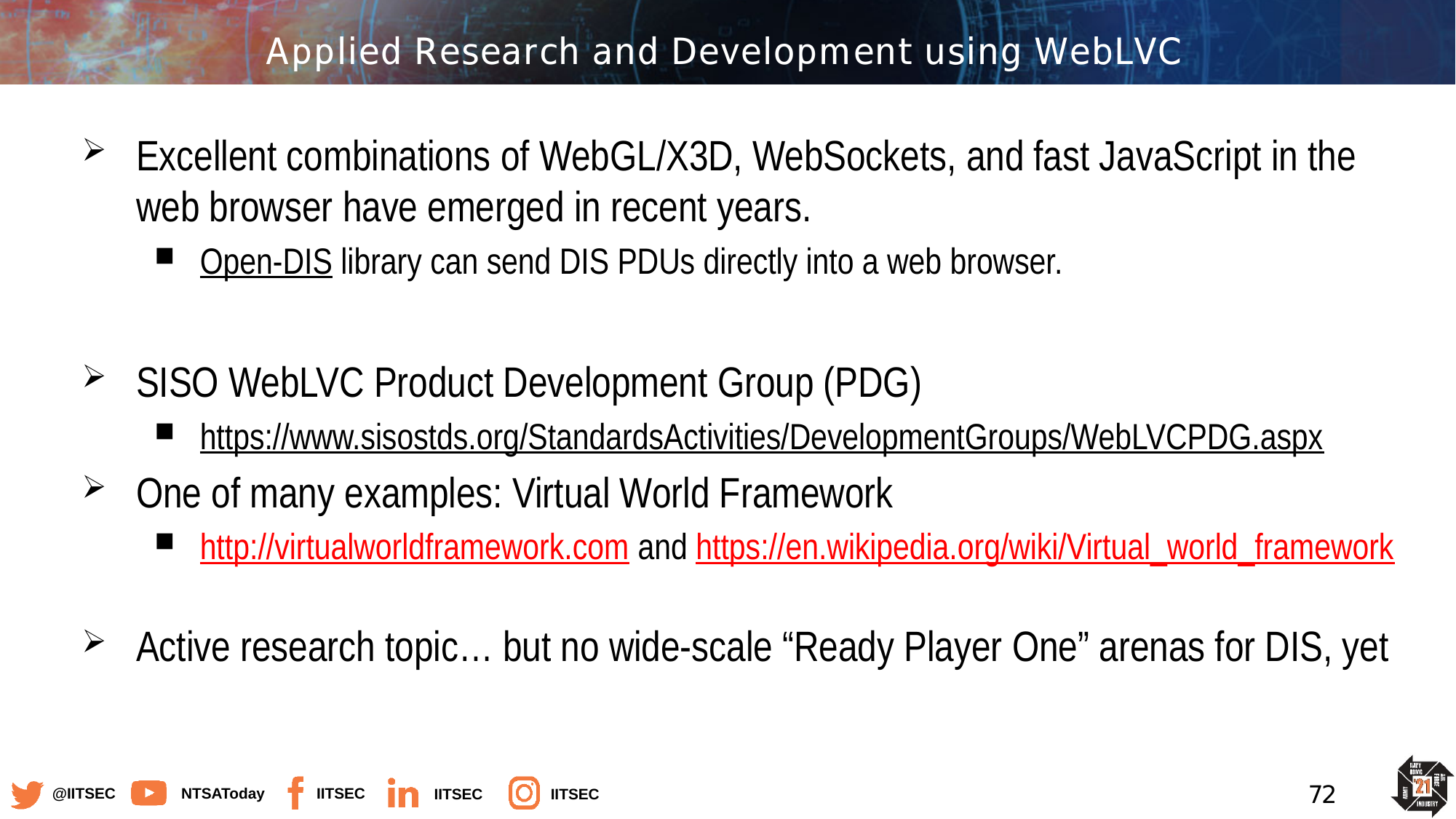

# Applied Research and Development using WebLVC
Excellent combinations of WebGL/X3D, WebSockets, and fast JavaScript in the web browser have emerged in recent years.
Open-DIS library can send DIS PDUs directly into a web browser.

SISO WebLVC Product Development Group (PDG)
https://www.sisostds.org/StandardsActivities/DevelopmentGroups/WebLVCPDG.aspx
One of many examples: Virtual World Framework
http://virtualworldframework.com and https://en.wikipedia.org/wiki/Virtual_world_framework
Active research topic… but no wide-scale “Ready Player One” arenas for DIS, yet
72